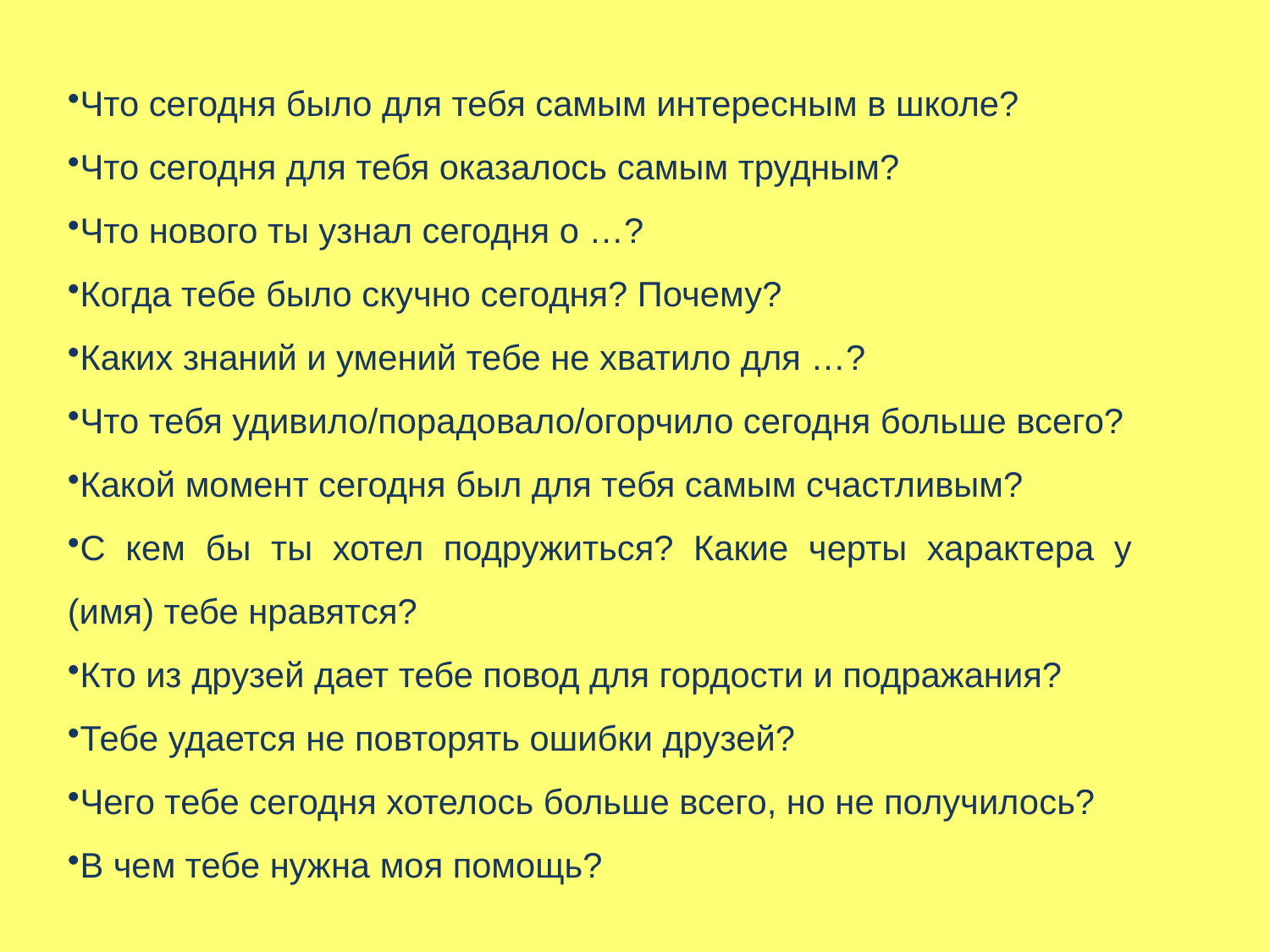

Что сегодня было для тебя самым интересным в школе?
Что сегодня для тебя оказалось самым трудным?
Что нового ты узнал сегодня о …?
Когда тебе было скучно сегодня? Почему?
Каких знаний и умений тебе не хватило для …?
Что тебя удивило/порадовало/огорчило сегодня больше всего?
Какой момент сегодня был для тебя самым счастливым?
С кем бы ты хотел подружиться? Какие черты характера у (имя) тебе нравятся?
Кто из друзей дает тебе повод для гордости и подражания?
Тебе удается не повторять ошибки друзей?
Чего тебе сегодня хотелось больше всего, но не получилось?
В чем тебе нужна моя помощь?